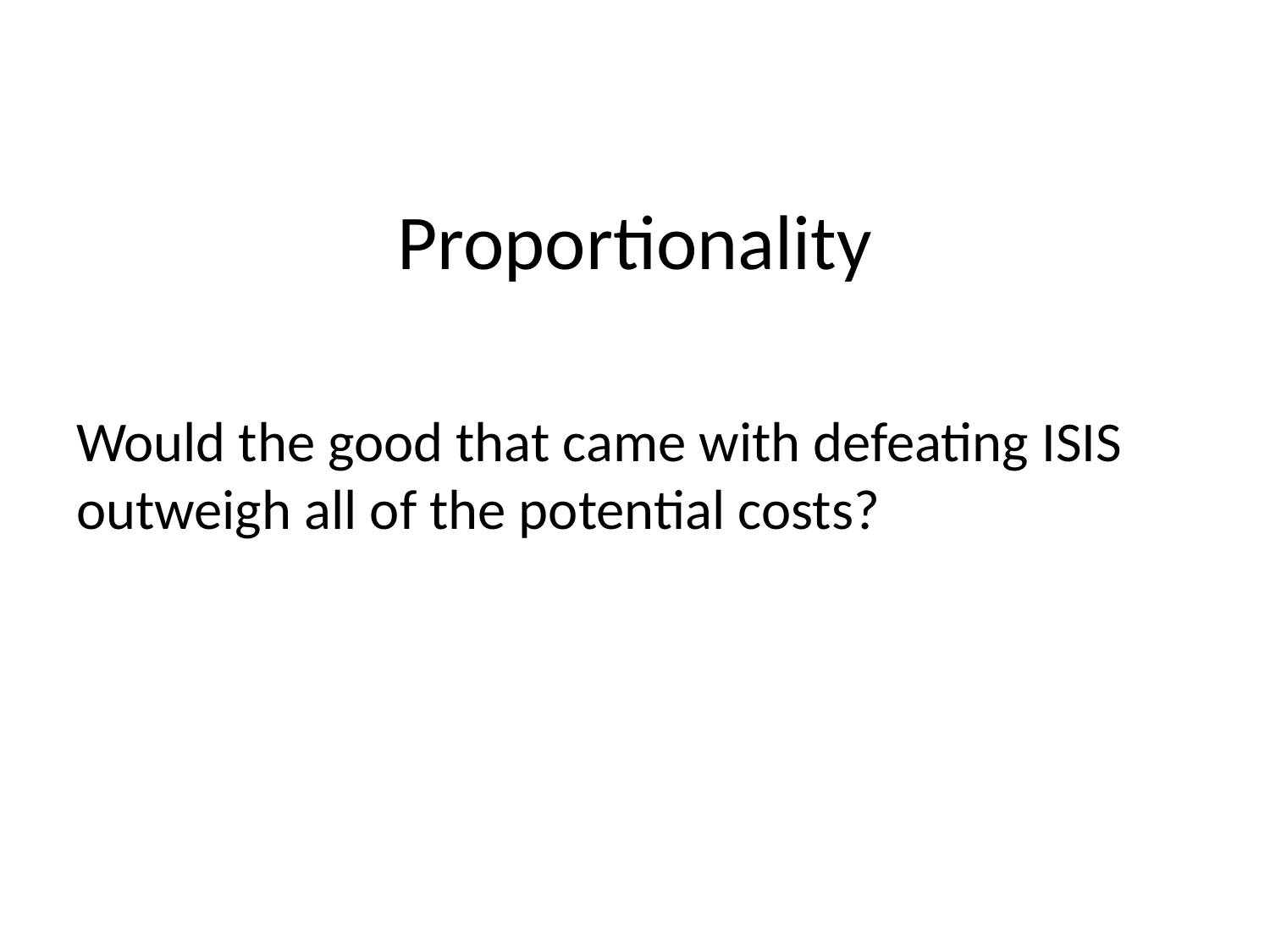

# Proportionality
Would the good that came with defeating ISIS outweigh all of the potential costs?